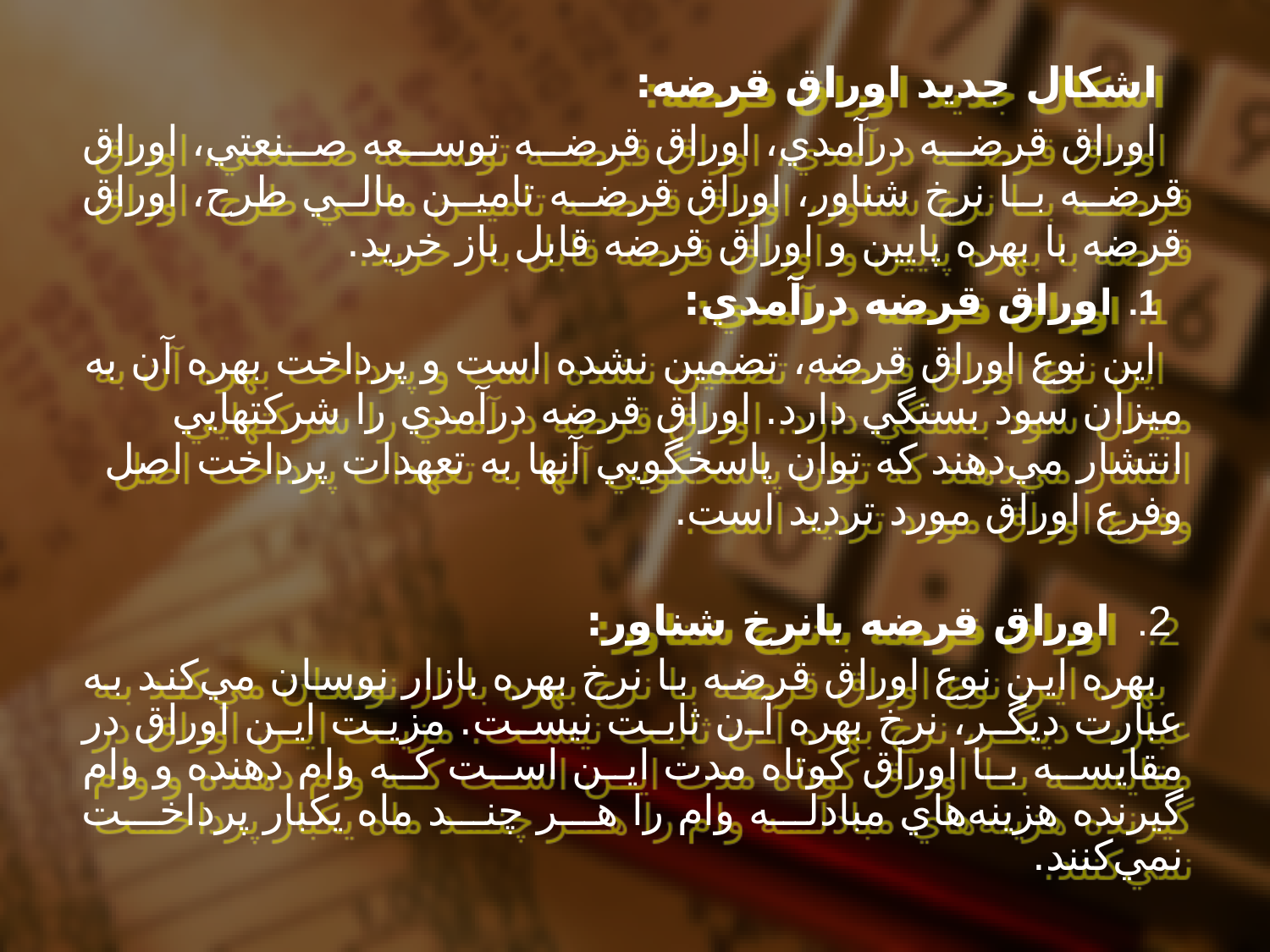

اشكال جديد اوراق قرضه:
اوراق قرضه درآمدي، اوراق قرضه توسعه صنعتي، اوراق قرضه با نرخ شناور، اوراق قرضه تامين مالي طرح، اوراق قرضه با بهره پايين و اوراق قرضه قابل باز خريد.
 اوراق قرضه درآمدي:
اين نوع اوراق قرضه، تضمين نشده است و پرداخت بهره آن به ميزان سود بستگي دارد. اوراق قرضه درآمدي را شركتهايي انتشار مي‌دهند كه توان پاسخگويي آنها به تعهدات پرداخت اصل وفرع اوراق مورد ترديد است.

 اوراق قرضه بانرخ شناور:
بهره اين نوع اوراق قرضه با نرخ بهره بازار نوسان مي‌كند به عبارت ديگر، نرخ بهره آن ثابت نيست. مزيت اين اوراق در مقايسه با اوراق كوتاه مدت اين است كه وام دهنده و وام گيرنده هزينه‌هاي مبادله وام را هر چند ماه يكبار پرداخت نمي‌كنند.